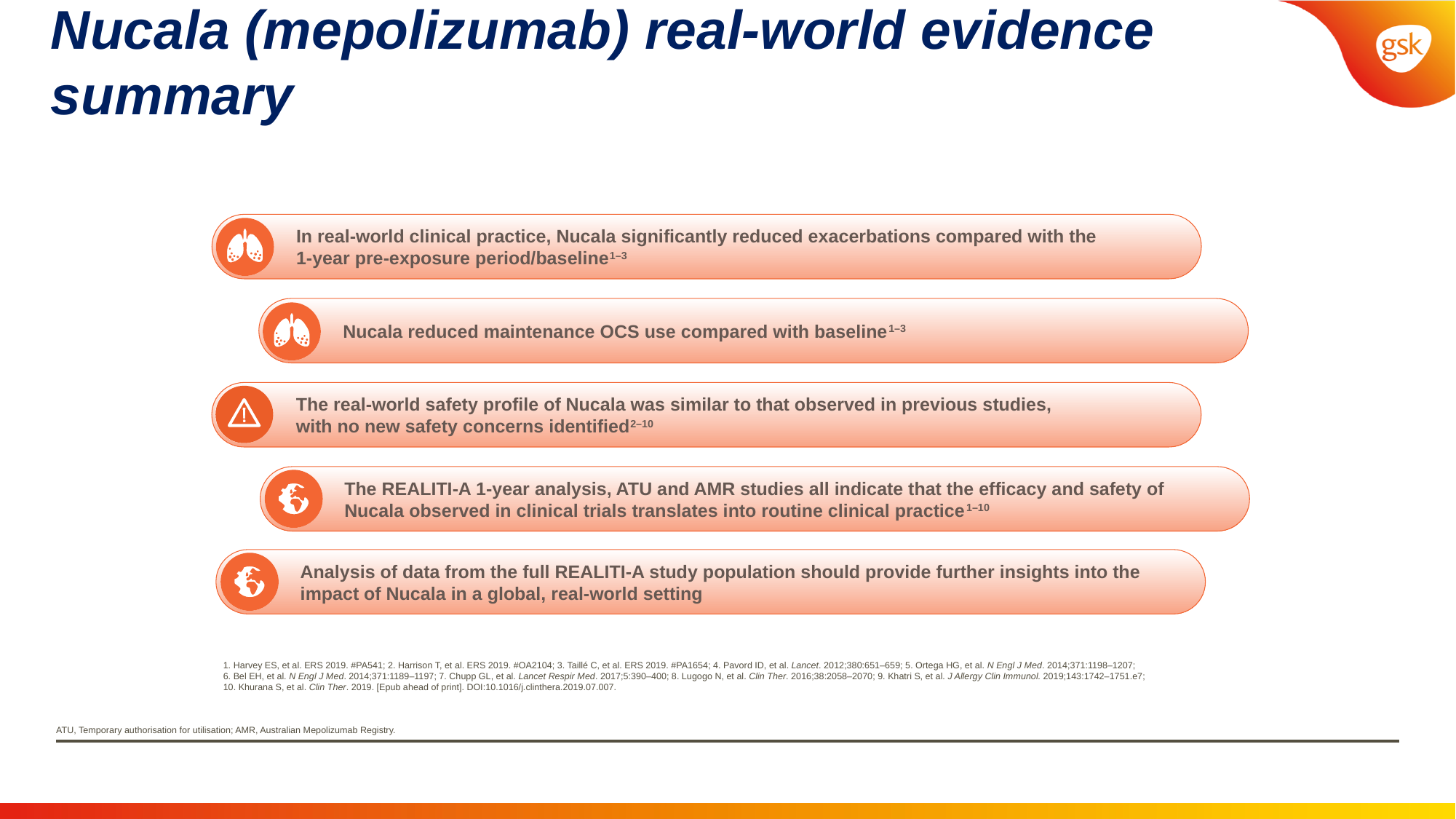

# Nucala (mepolizumab) real-world evidence summary
In real-world clinical practice, Nucala significantly reduced exacerbations compared with the
1-year pre-exposure period/baseline1–3

Nucala reduced maintenance OCS use compared with baseline1–3

The real-world safety profile of Nucala was similar to that observed in previous studies,
with no new safety concerns identified2–10

The REALITI-A 1-year analysis, ATU and AMR studies all indicate that the efficacy and safety of Nucala observed in clinical trials translates into routine clinical practice1–10

Analysis of data from the full REALITI-A study population should provide further insights into the impact of Nucala in a global, real-world setting

1. Harvey ES, et al. ERS 2019. #PA541; 2. Harrison T, et al. ERS 2019. #OA2104; 3. Taillé C, et al. ERS 2019. #PA1654; 4. Pavord ID, et al. Lancet. 2012;380:651–659; 5. Ortega HG, et al. N Engl J Med. 2014;371:1198–1207;
6. Bel EH, et al. N Engl J Med. 2014;371:1189–1197; 7. Chupp GL, et al. Lancet Respir Med. 2017;5:390–400; 8. Lugogo N, et al. Clin Ther. 2016;38:2058–2070; 9. Khatri S, et al. J Allergy Clin Immunol. 2019;143:1742–1751.e7;
10. Khurana S, et al. Clin Ther. 2019. [Epub ahead of print]. DOI:10.1016/j.clinthera.2019.07.007.

ATU, Temporary authorisation for utilisation; AMR, Australian Mepolizumab Registry.